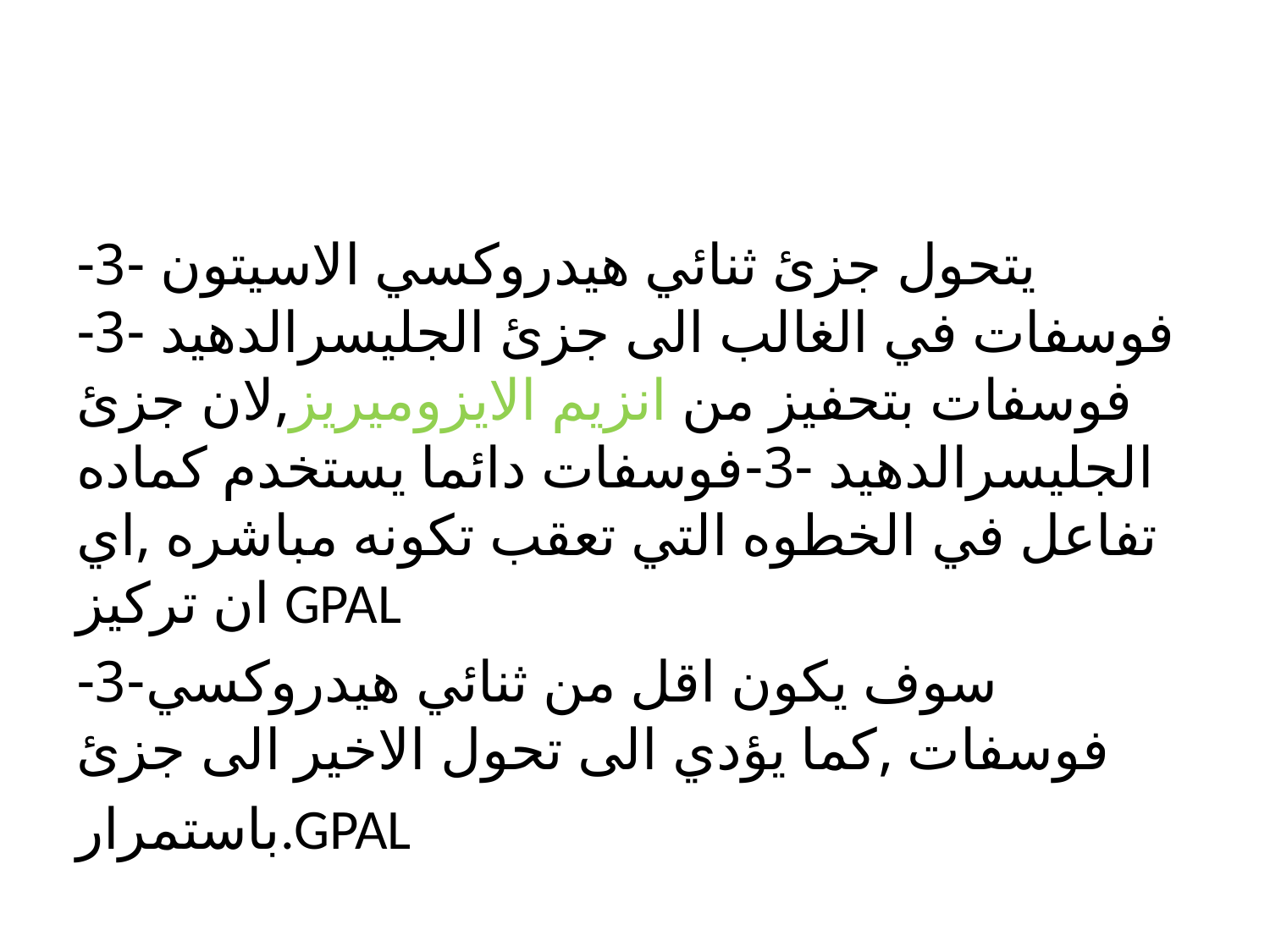

يتحول جزئ ثنائي هيدروكسي الاسيتون -3-فوسفات في الغالب الى جزئ الجليسرالدهيد -3-فوسفات بتحفيز من انزيم الايزوميريز,لان جزئ الجليسرالدهيد -3-فوسفات دائما يستخدم كماده تفاعل في الخطوه التي تعقب تكونه مباشره ,اي ان تركيز GPAL
سوف يكون اقل من ثنائي هيدروكسي-3-فوسفات ,كما يؤدي الى تحول الاخير الى جزئ
باستمرار.GPAL